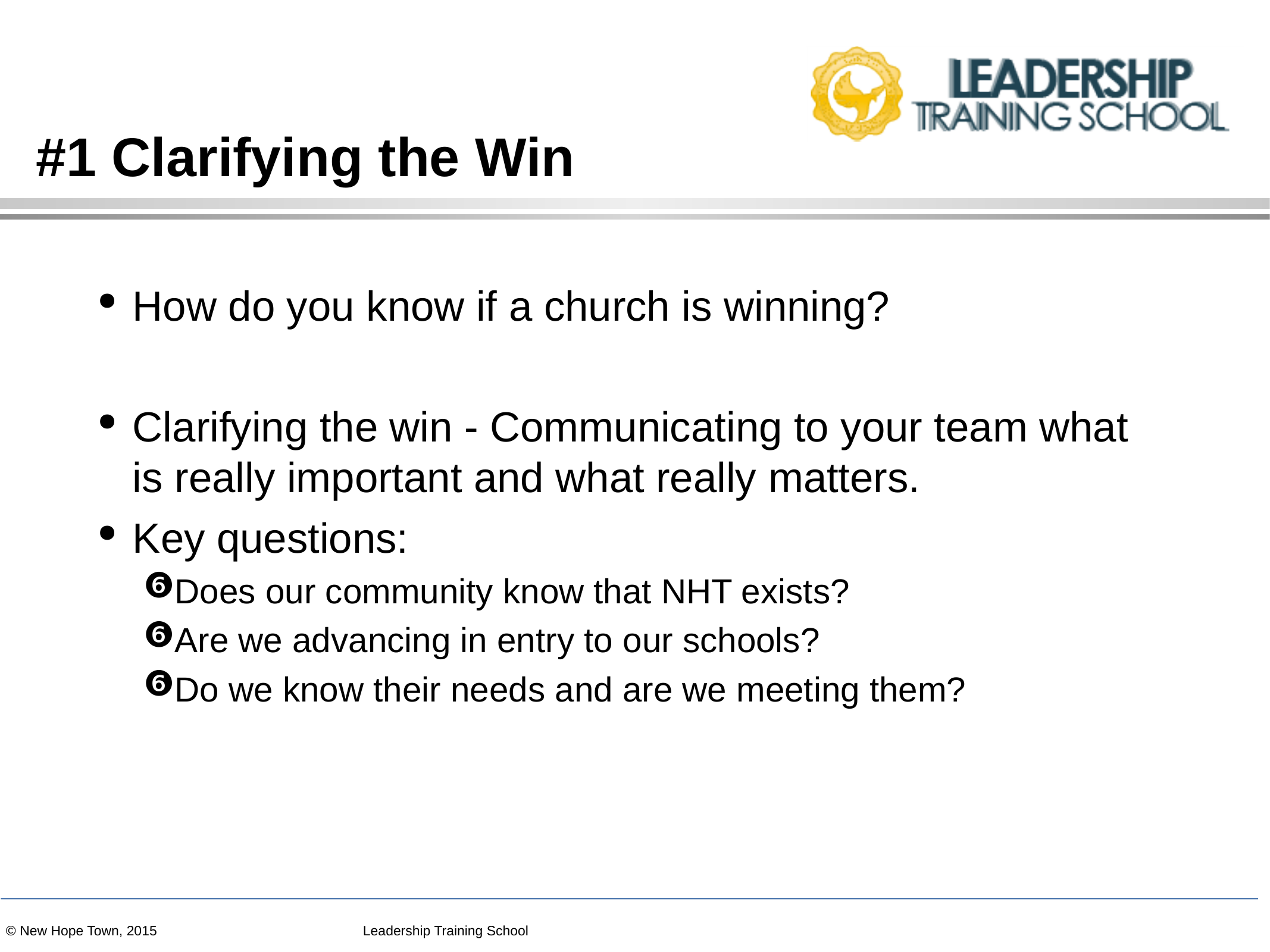

# #1 Clarifying the Win
How do you know if a church is winning?

Clarifying the win - Communicating to your team what is really important and what really matters.
Key questions:
Does our community know that NHT exists?
Are we advancing in entry to our schools?
Do we know their needs and are we meeting them?
9